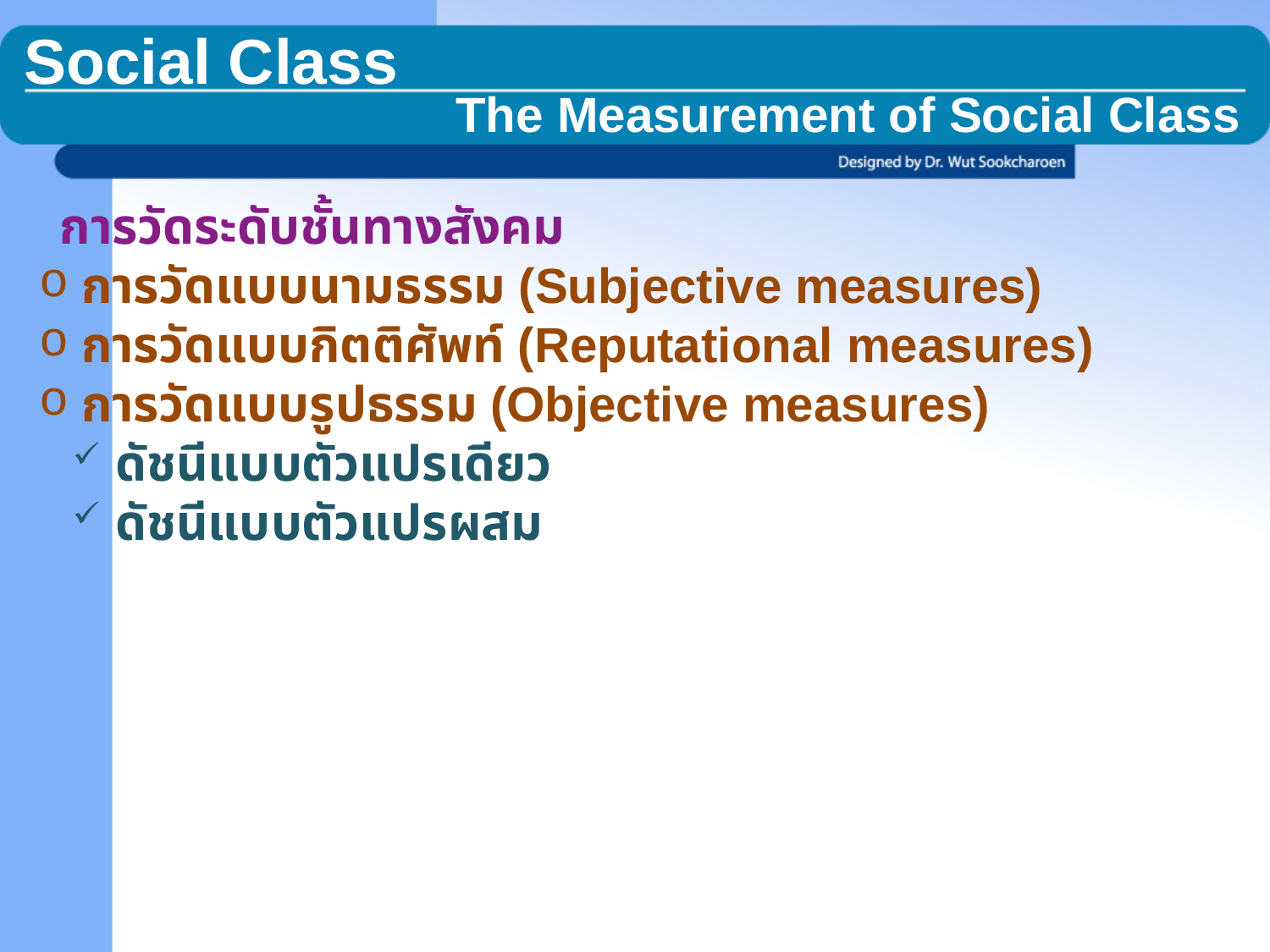

Social Class
The Measurement of Social Class
การวัดระดับชั้นทางสังคม
 การวัดแบบนามธรรม (Subjective measures)
 การวัดแบบกิตติศัพท์ (Reputational measures)
 การวัดแบบรูปธรรม (Objective measures)
 ดัชนีแบบตัวแปรเดียว
 ดัชนีแบบตัวแปรผสม